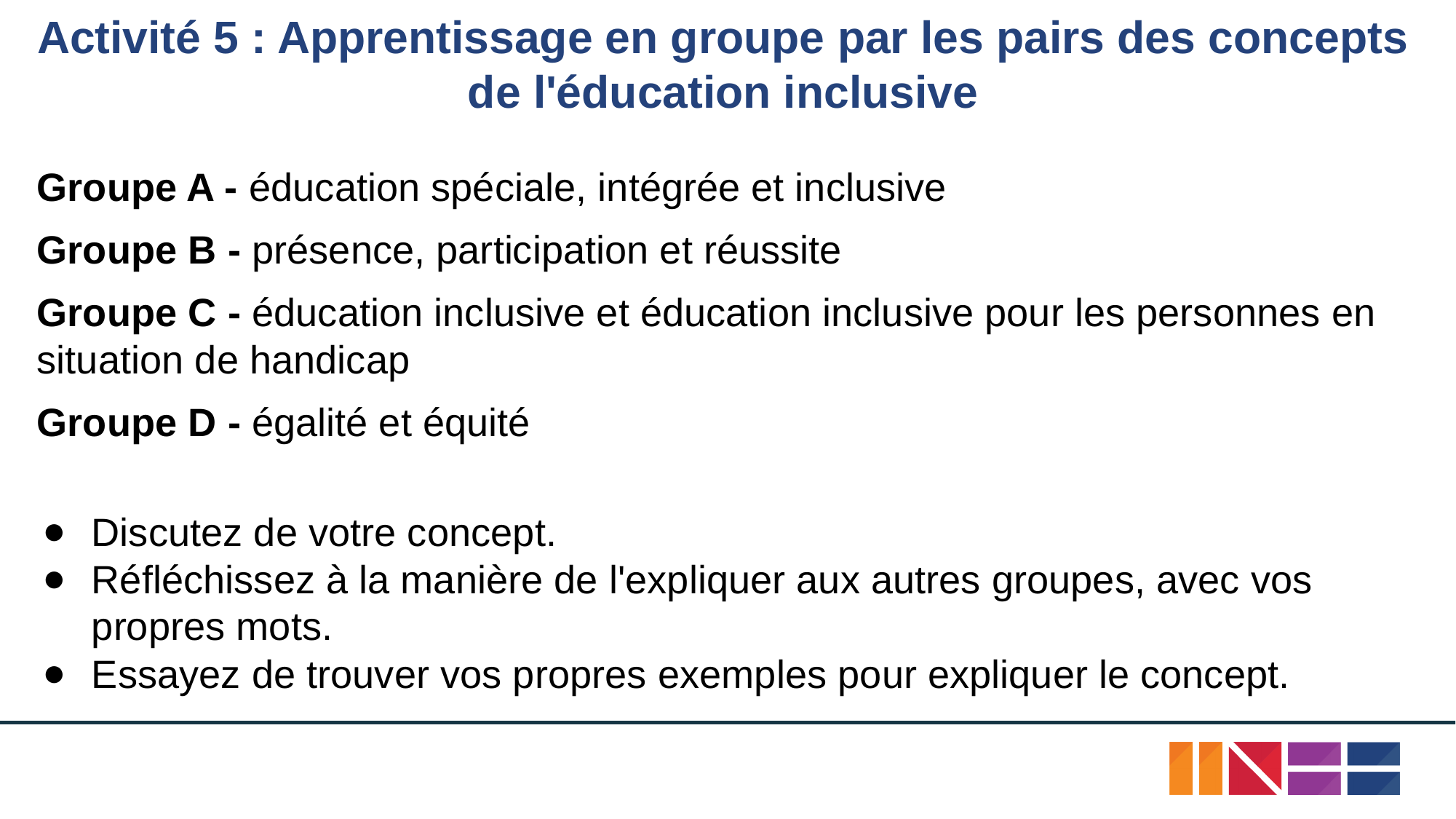

# Activité 5 : Apprentissage en groupe par les pairs des concepts de l'éducation inclusive
Groupe A - éducation spéciale, intégrée et inclusive
Groupe B - présence, participation et réussite
Groupe C - éducation inclusive et éducation inclusive pour les personnes en situation de handicap
Groupe D - égalité et équité

Discutez de votre concept.
Réfléchissez à la manière de l'expliquer aux autres groupes, avec vos propres mots.
Essayez de trouver vos propres exemples pour expliquer le concept.